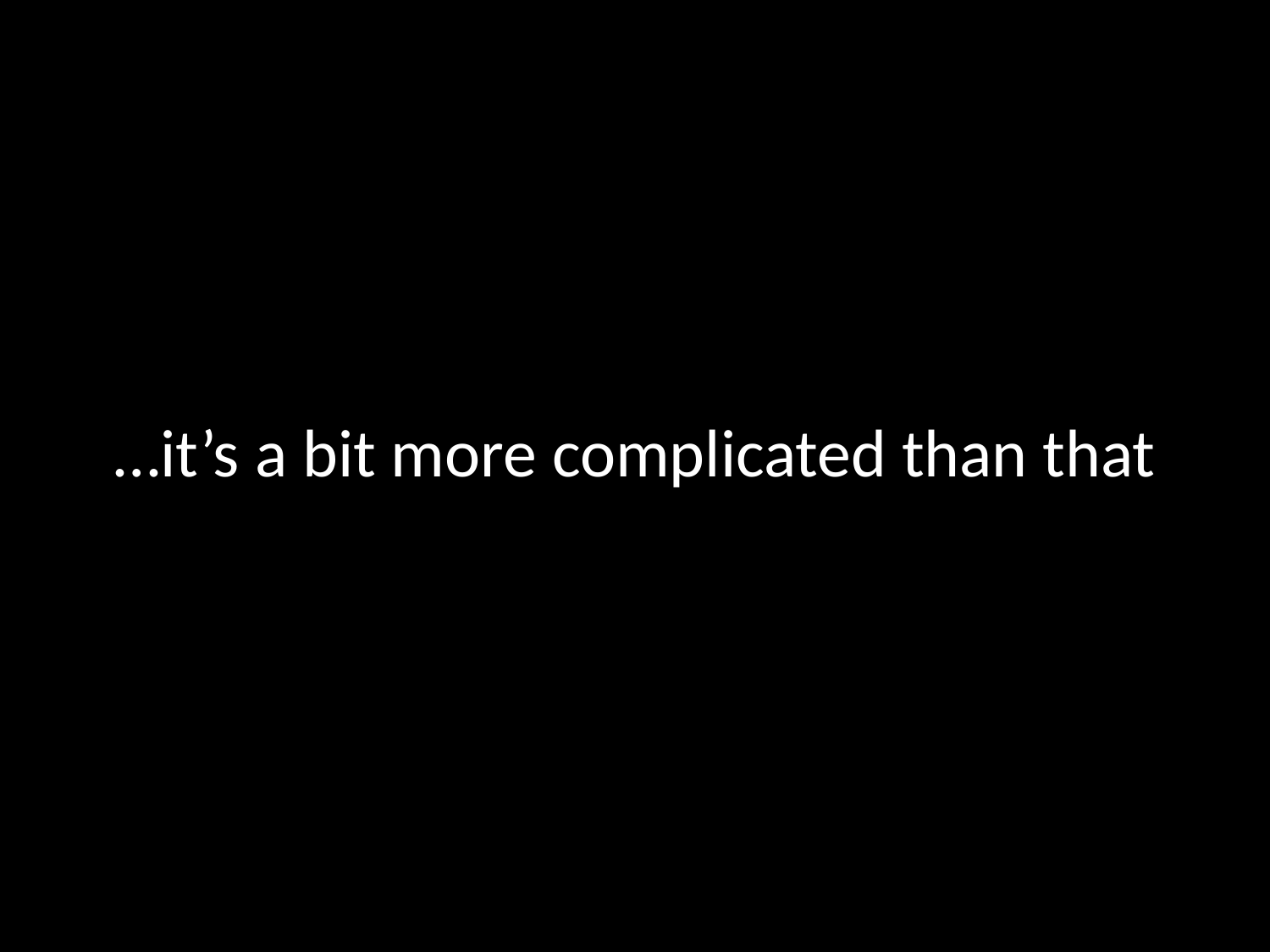

# …it’s a bit more complicated than that